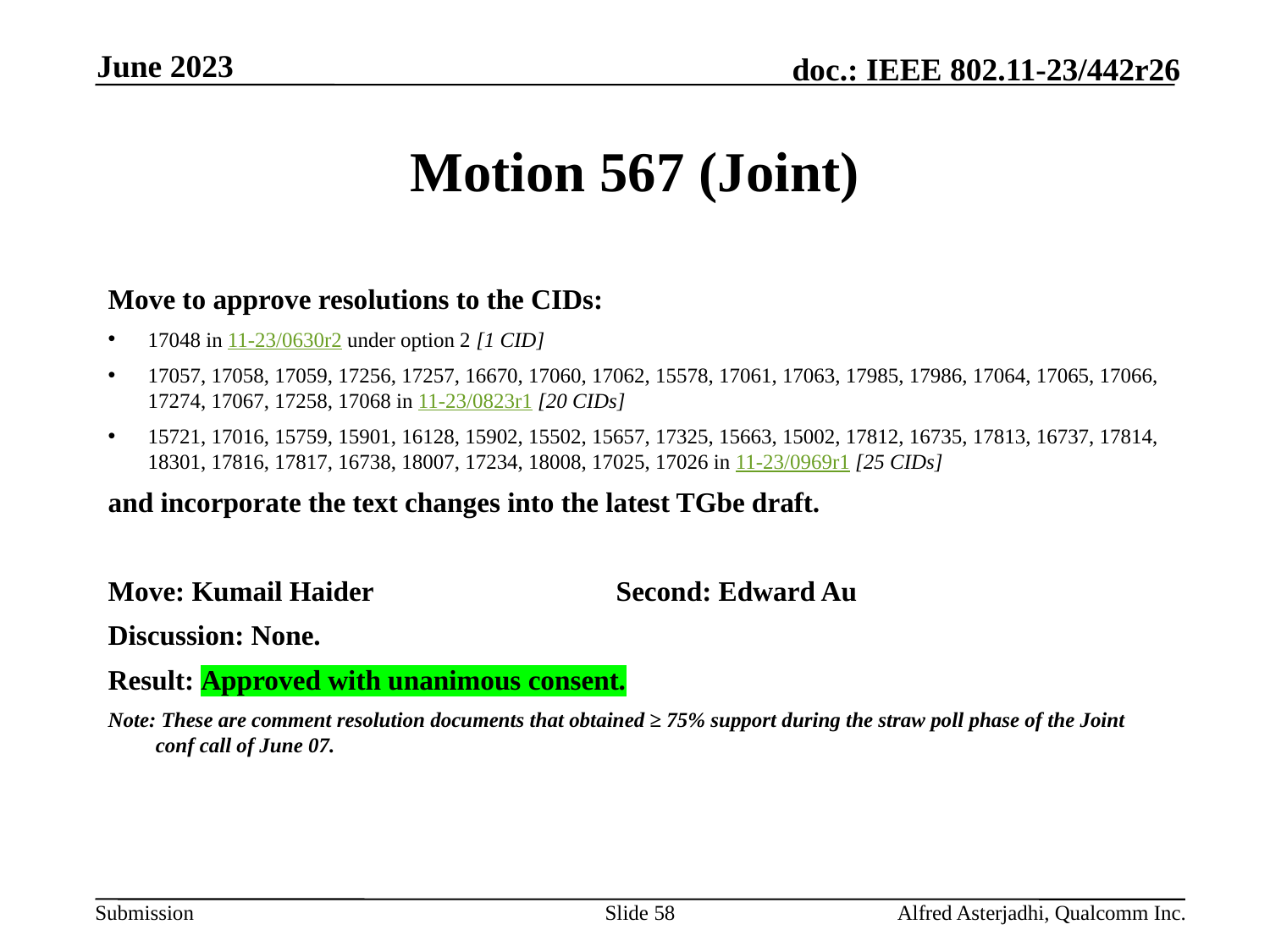

June 2023
# Motion 567 (Joint)
Move to approve resolutions to the CIDs:
17048 in 11-23/0630r2 under option 2 [1 CID]
17057, 17058, 17059, 17256, 17257, 16670, 17060, 17062, 15578, 17061, 17063, 17985, 17986, 17064, 17065, 17066, 17274, 17067, 17258, 17068 in 11-23/0823r1 [20 CIDs]
15721, 17016, 15759, 15901, 16128, 15902, 15502, 15657, 17325, 15663, 15002, 17812, 16735, 17813, 16737, 17814, 18301, 17816, 17817, 16738, 18007, 17234, 18008, 17025, 17026 in 11-23/0969r1 [25 CIDs]
and incorporate the text changes into the latest TGbe draft.

Move: Kumail Haider		Second: Edward Au
Discussion: None.
Result: Approved with unanimous consent.
Note: These are comment resolution documents that obtained ≥ 75% support during the straw poll phase of the Joint conf call of June 07.
Slide 58
Alfred Asterjadhi, Qualcomm Inc.